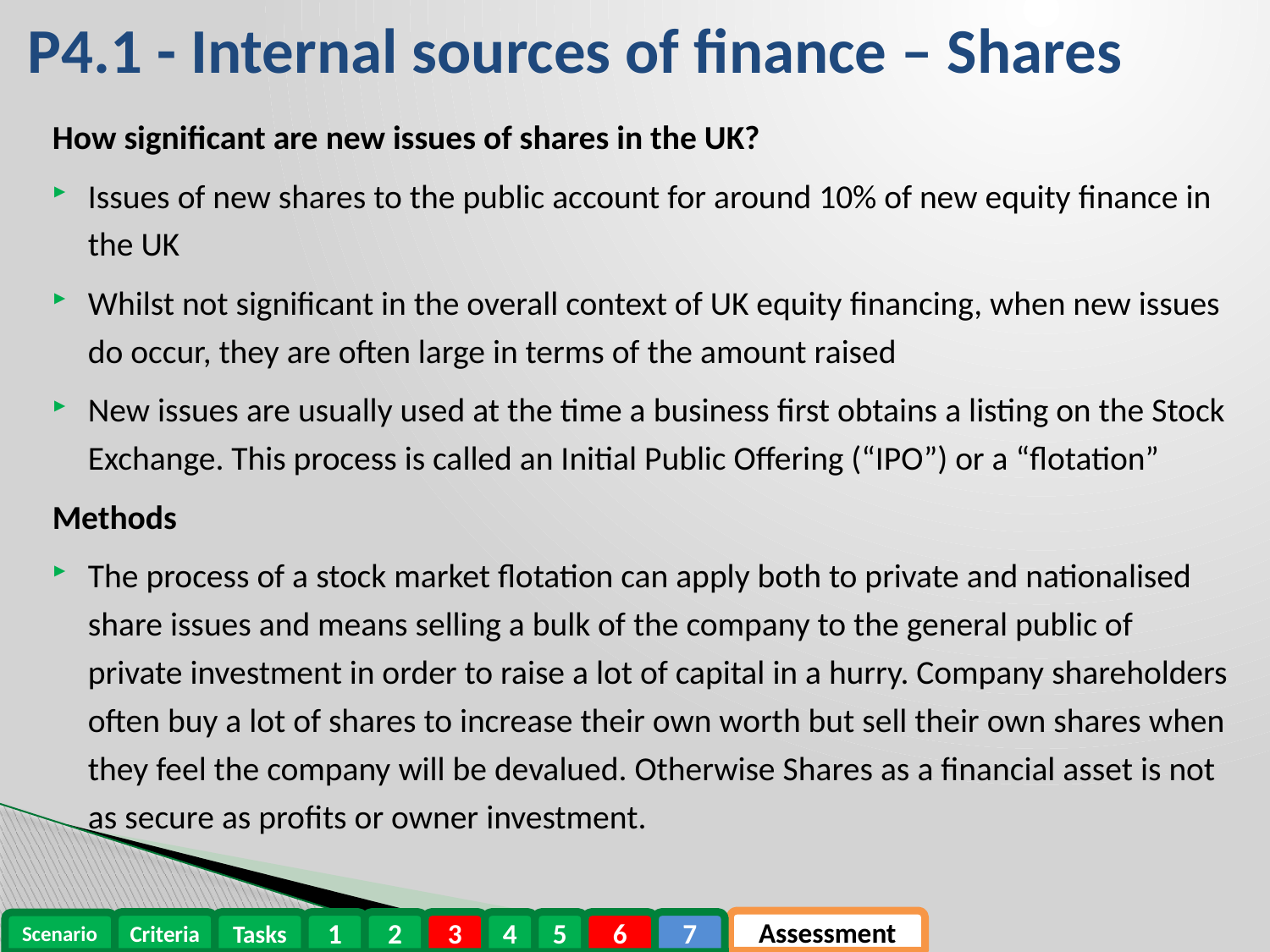

P4.1 - Internal sources of finance – Shares
How significant are new issues of shares in the UK?
Issues of new shares to the public account for around 10% of new equity finance in the UK
Whilst not significant in the overall context of UK equity financing, when new issues do occur, they are often large in terms of the amount raised
New issues are usually used at the time a business first obtains a listing on the Stock Exchange. This process is called an Initial Public Offering (“IPO”) or a “flotation”
Methods
The process of a stock market flotation can apply both to private and nationalised share issues and means selling a bulk of the company to the general public of private investment in order to raise a lot of capital in a hurry. Company shareholders often buy a lot of shares to increase their own worth but sell their own shares when they feel the company will be devalued. Otherwise Shares as a financial asset is not as secure as profits or owner investment.